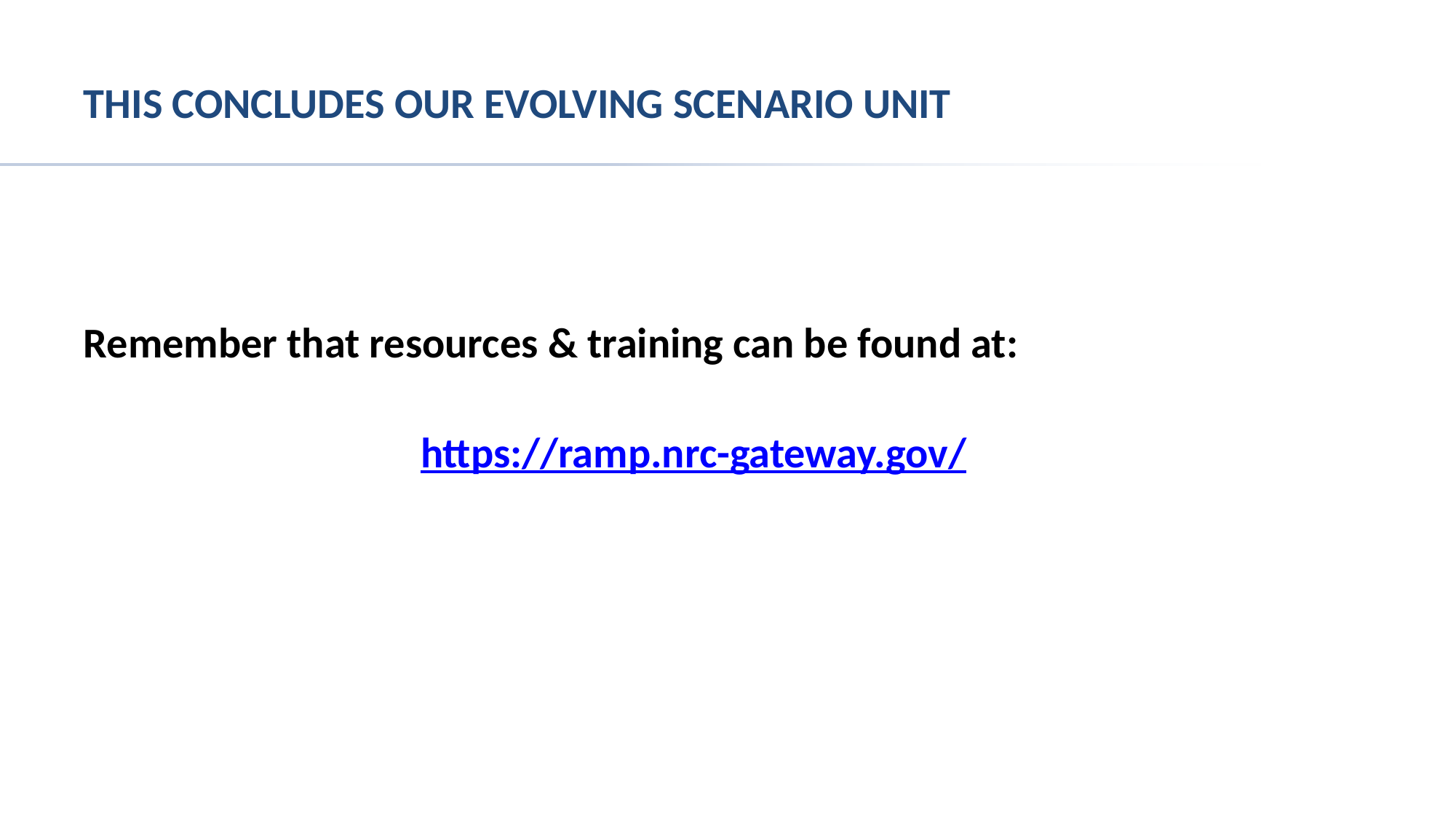

# This concludes our Evolving Scenario unit

Remember that resources & training can be found at:
			 https://ramp.nrc-gateway.gov/